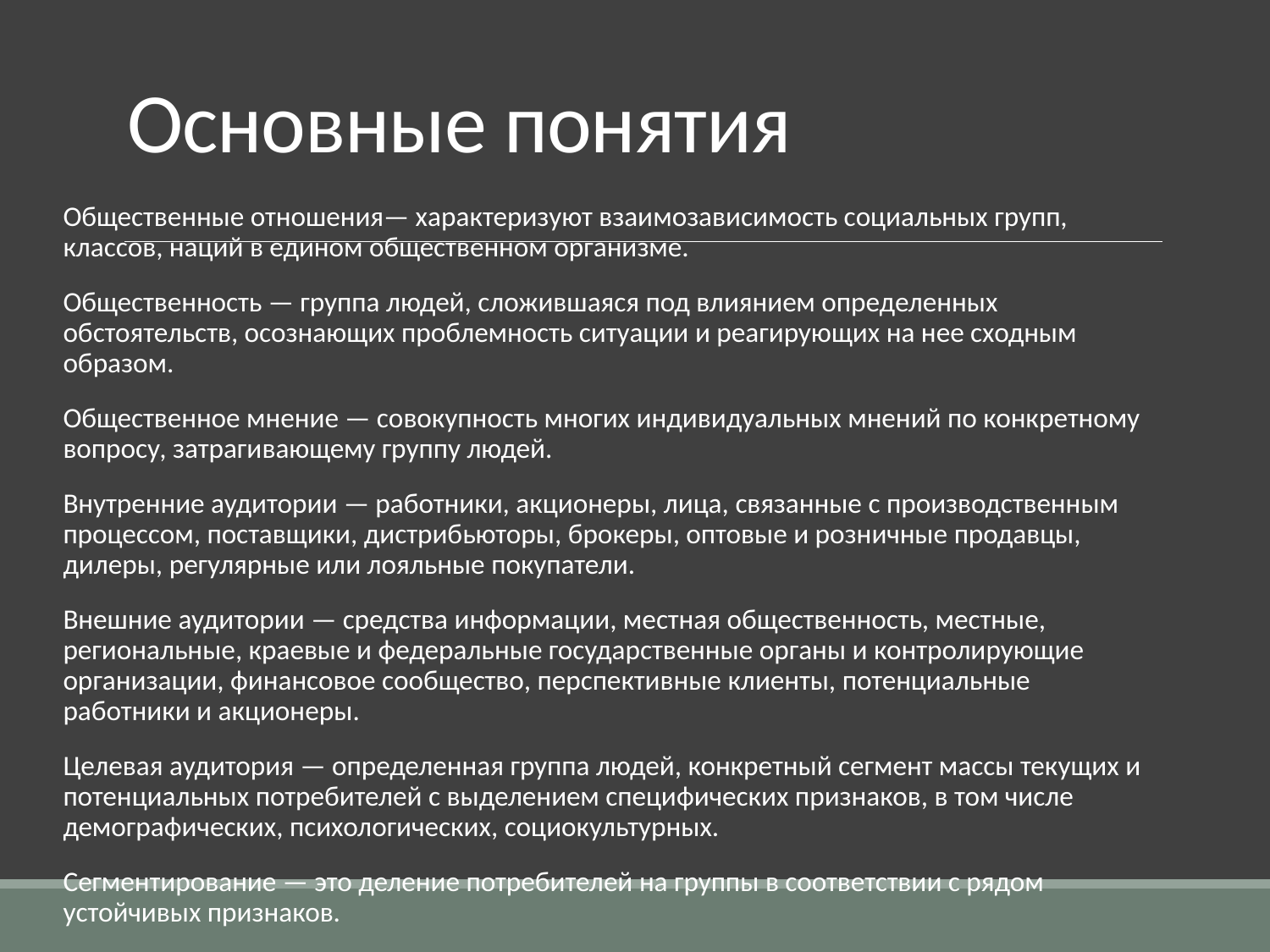

# Основные понятия
Общественные отношения— характеризуют взаимозависимость социальных групп, классов, наций в едином общественном организме.
Общественность — группа людей, сложившаяся под влиянием определенных обстоятельств, осознающих проблемность ситуации и реагирующих на нее сходным образом.
Общественное мнение — совокупность многих индивидуальных мнений по конкретному вопросу, затрагивающему группу людей.
Внутренние аудитории — работники, акционеры, лица, связанные с производственным процессом, поставщики, дистрибьюторы, брокеры, оптовые и розничные продавцы, дилеры, регулярные или лояльные покупатели.
Внешние аудитории — средства информации, местная общественность, местные, региональные, краевые и федеральные государственные органы и контролирующие организации, финансовое сообщество, перспективные клиенты, потенциальные работники и акционеры.
Целевая аудитория — определенная группа людей, конкретный сегмент массы текущих и потенциальных потребителей с выделением специфических признаков, в том числе демографических, психологических, социокультурных.
Сегментирование — это деление потребителей на группы в соответствии с рядом устойчивых признаков.